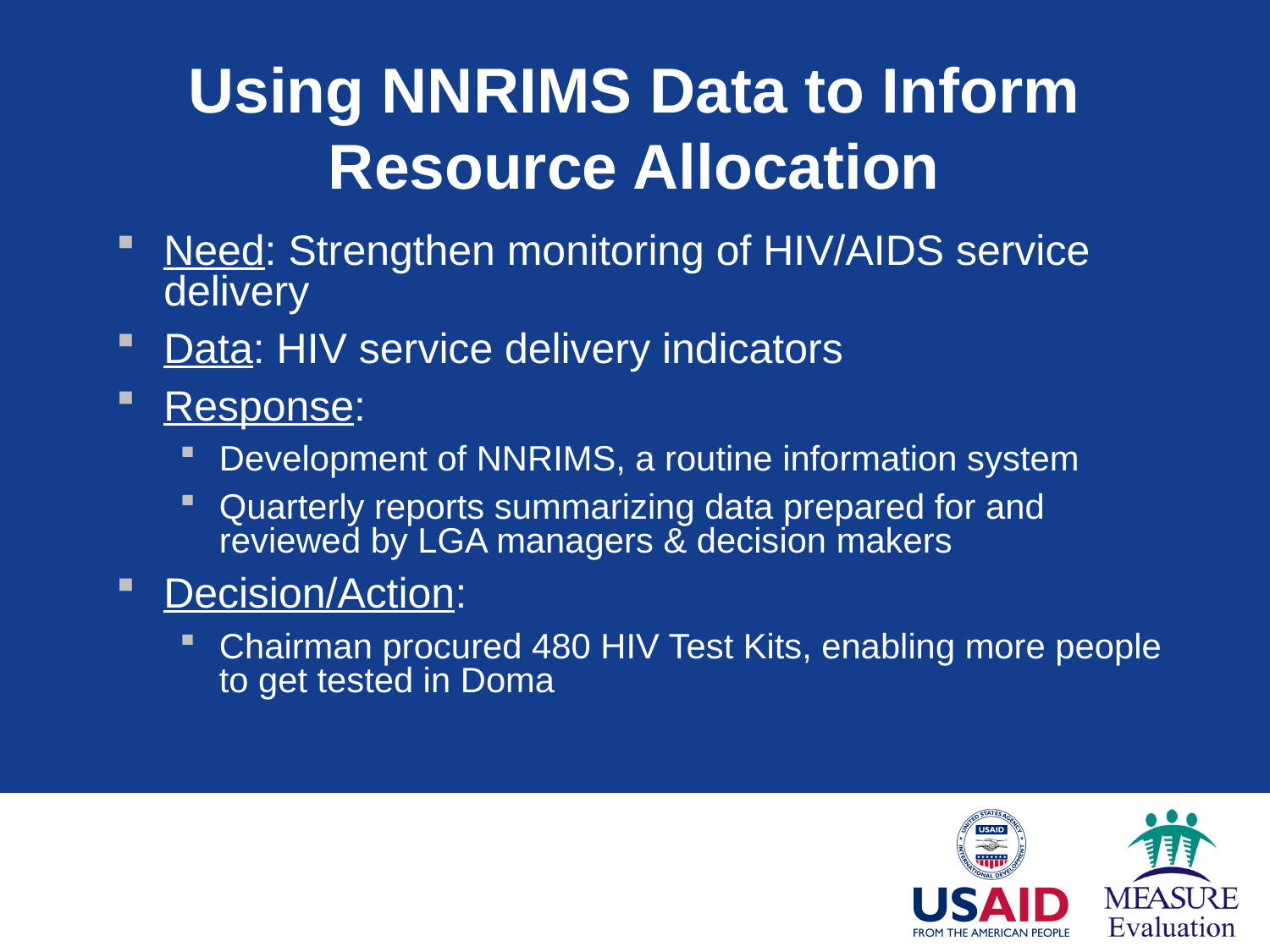

# Using NNRIMS Data to Inform Resource Allocation
Need: Strengthen monitoring of HIV/AIDS service delivery
Data: HIV service delivery indicators
Response:
Development of NNRIMS, a routine information system
Quarterly reports summarizing data prepared for and reviewed by LGA managers & decision makers
Decision/Action:
Chairman procured 480 HIV Test Kits, enabling more people to get tested in Doma